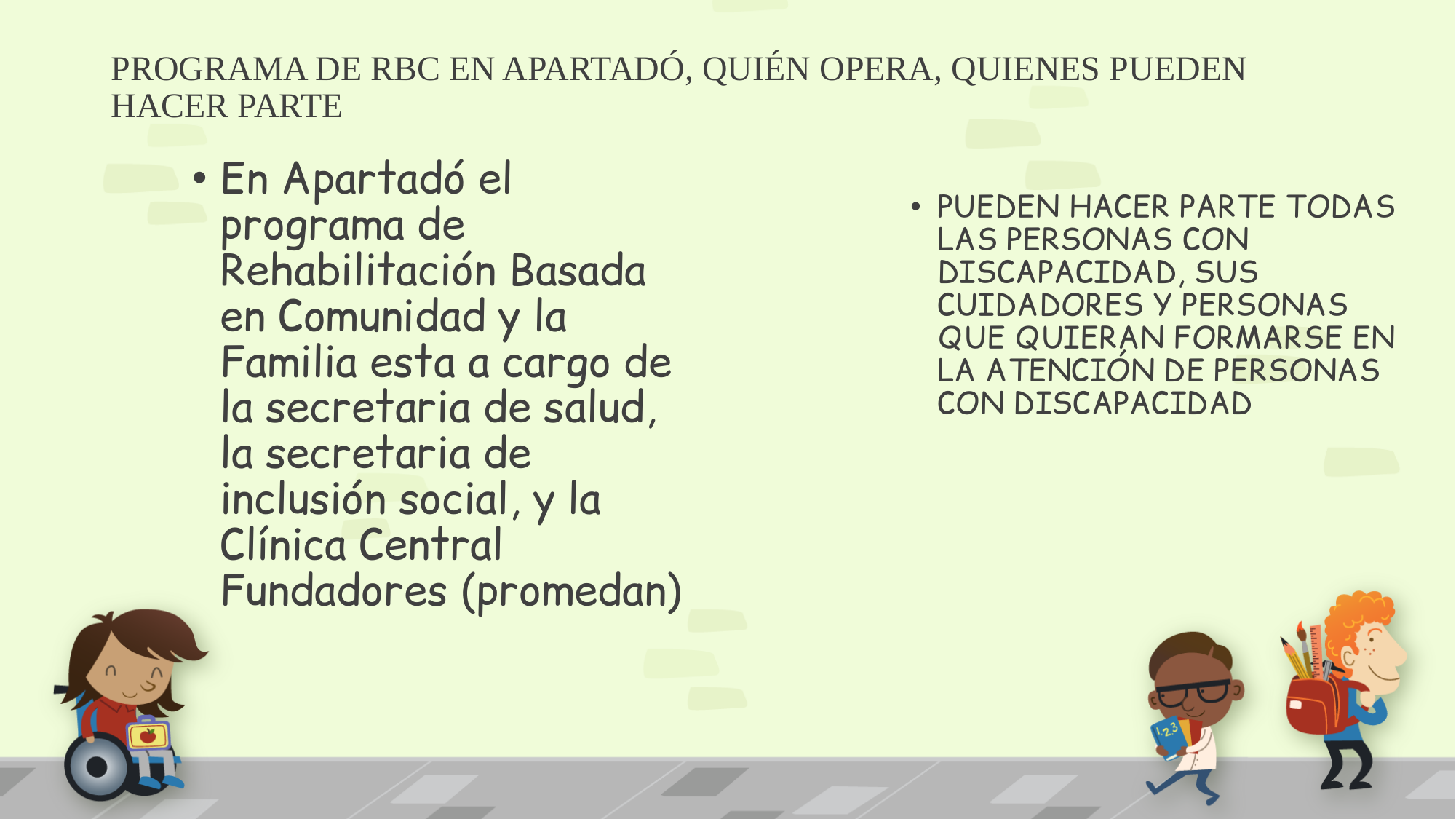

# PROGRAMA DE RBC EN APARTADÓ, QUIÉN OPERA, QUIENES PUEDEN HACER PARTE
En Apartadó el programa de Rehabilitación Basada en Comunidad y la Familia esta a cargo de la secretaria de salud, la secretaria de inclusión social, y la Clínica Central Fundadores (promedan)
PUEDEN HACER PARTE TODAS LAS PERSONAS CON DISCAPACIDAD, SUS CUIDADORES Y PERSONAS QUE QUIERAN FORMARSE EN LA ATENCIÓN DE PERSONAS CON DISCAPACIDAD